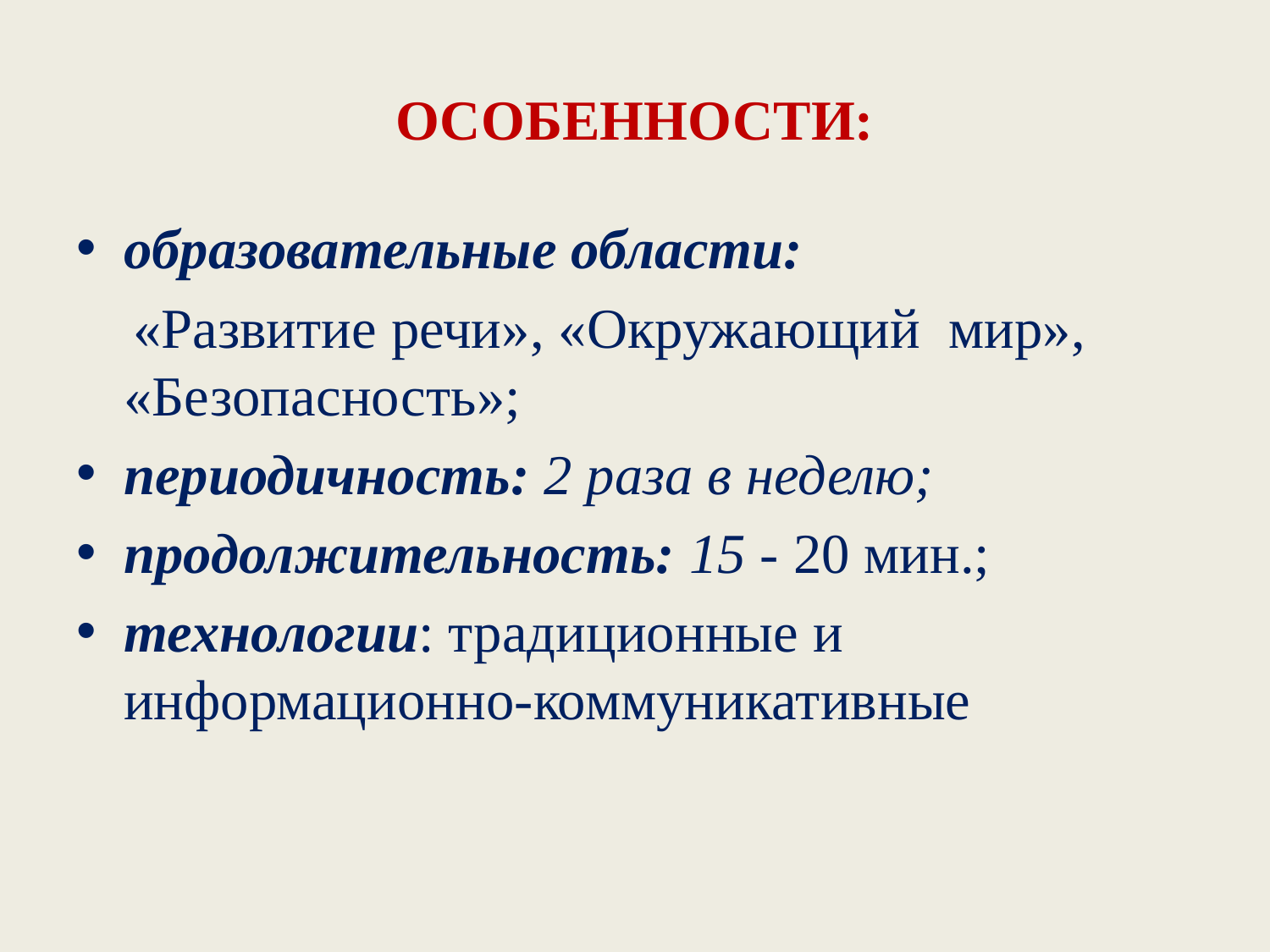

# ОСОБЕННОСТИ:
образовательные области:
    «Развитие речи», «Окружающий  мир», «Безопасность»;
периодичность: 2 раза в неделю;
продолжительность: 15 - 20 мин.;
технологии: традиционные и информационно-коммуникативные